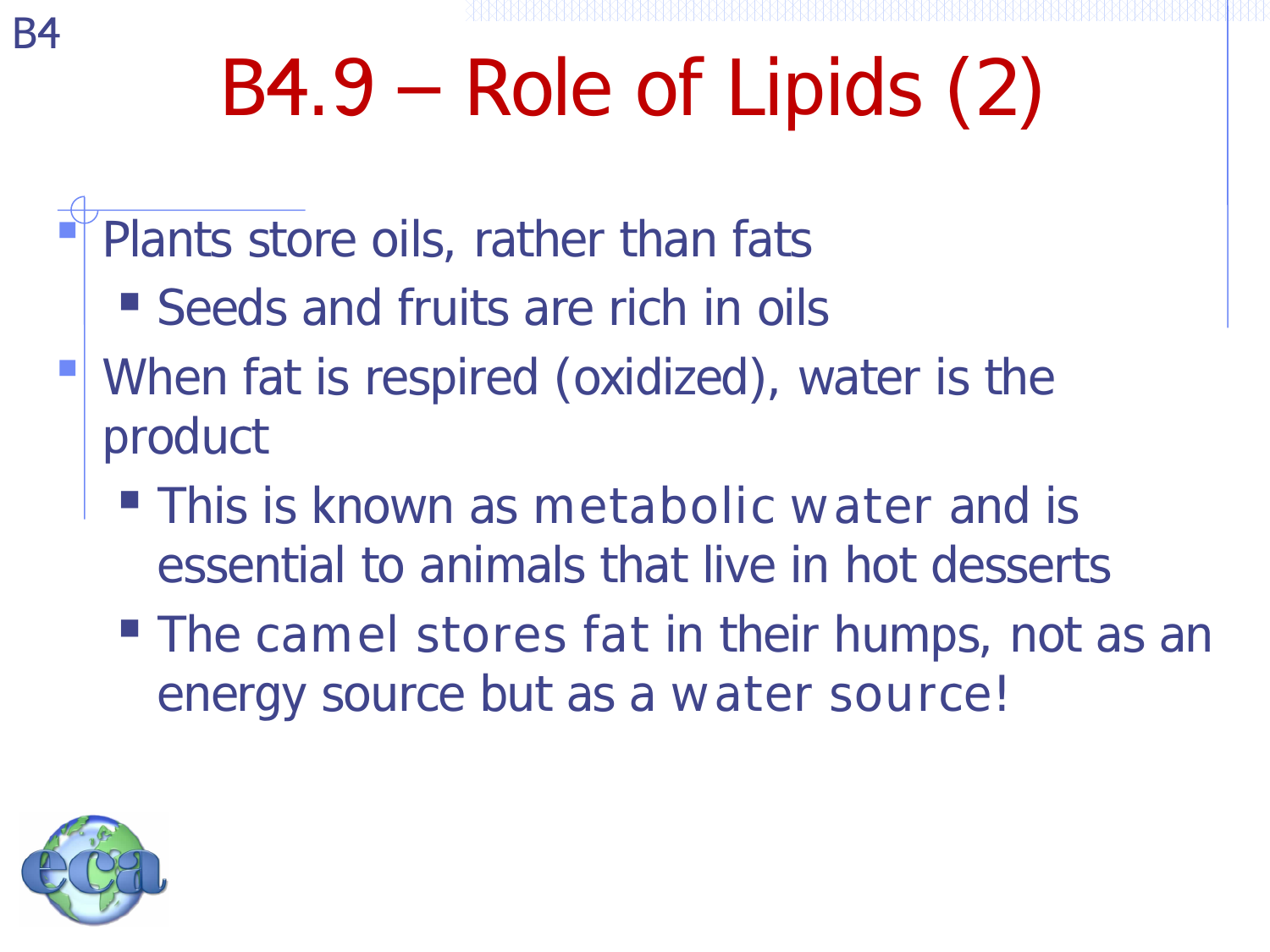

# B4.9 – Role of Lipids (2)
Plants store oils, rather than fats
Seeds and fruits are rich in oils
When fat is respired (oxidized), water is the product
This is known as metabolic water and is essential to animals that live in hot desserts
The camel stores fat in their humps, not as an energy source but as a water source!